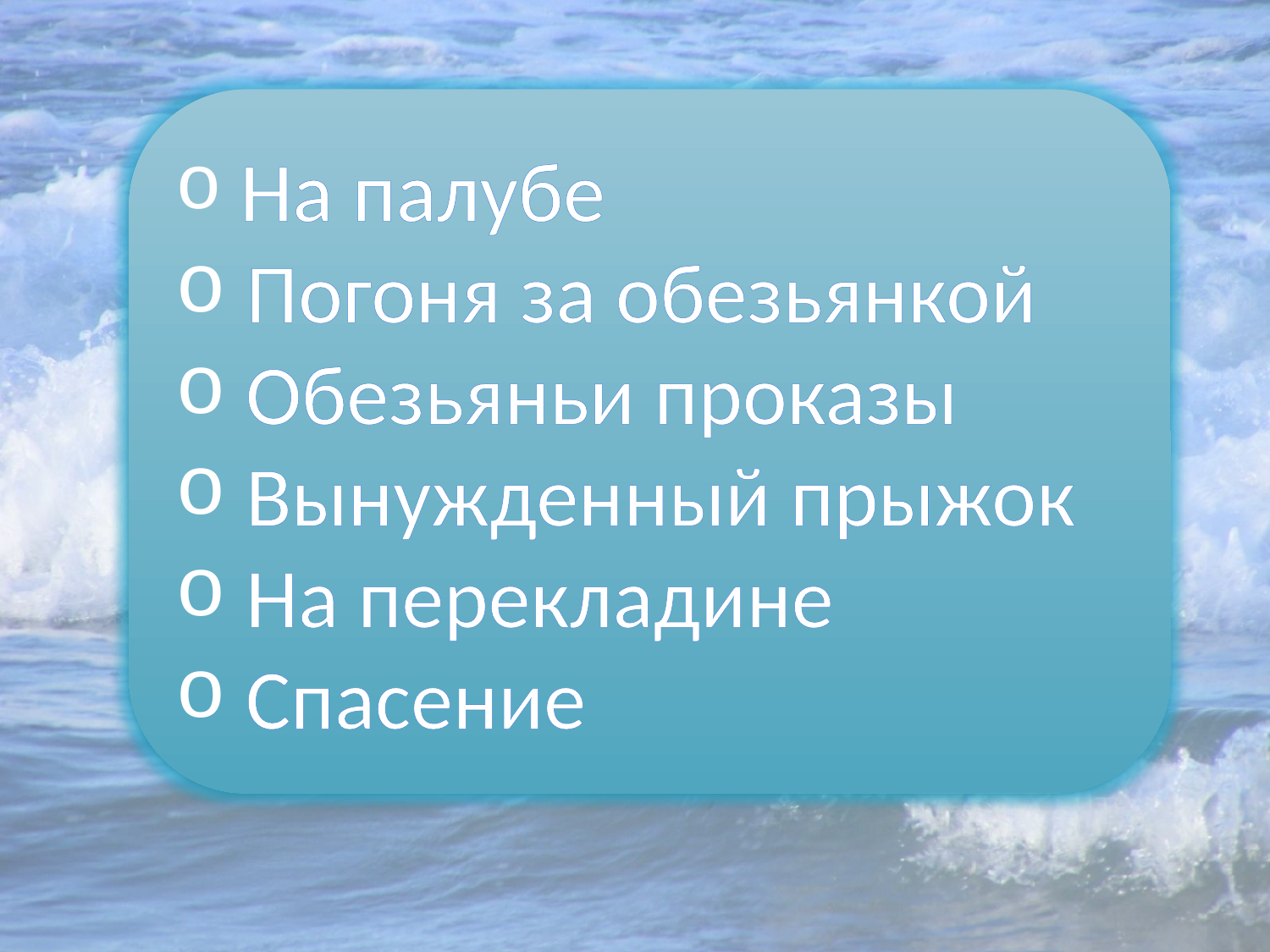

На палубе
 Погоня за обезьянкой
 Обезьяньи проказы
 Вынужденный прыжок
 На перекладине
 Спасение